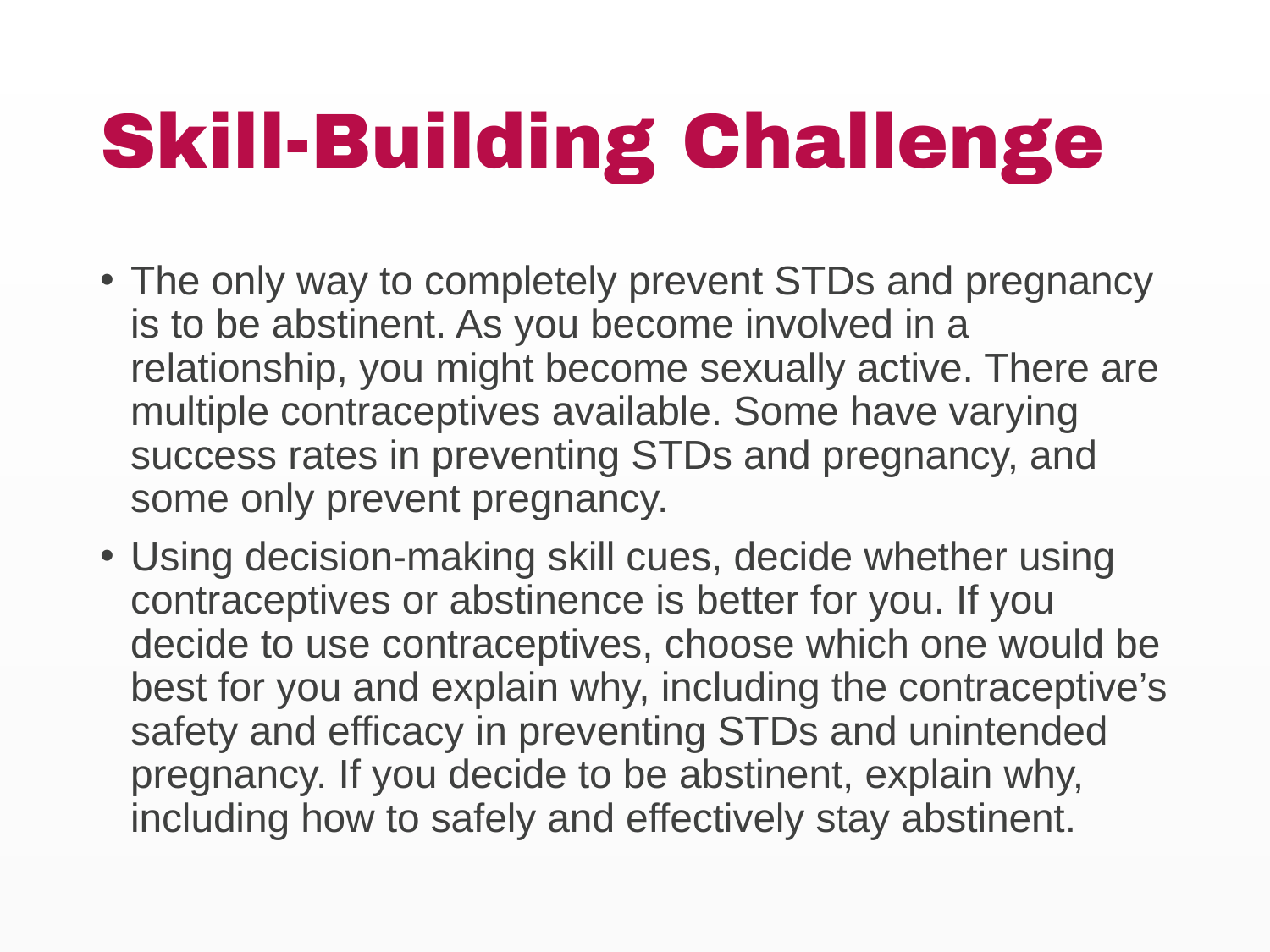

# Skill-Building Challenge
The only way to completely prevent STDs and pregnancy is to be abstinent. As you become involved in a relationship, you might become sexually active. There are multiple contraceptives available. Some have varying success rates in preventing STDs and pregnancy, and some only prevent pregnancy.
Using decision-making skill cues, decide whether using contraceptives or abstinence is better for you. If you decide to use contraceptives, choose which one would be best for you and explain why, including the contraceptive’s safety and efficacy in preventing STDs and unintended pregnancy. If you decide to be abstinent, explain why, including how to safely and effectively stay abstinent.